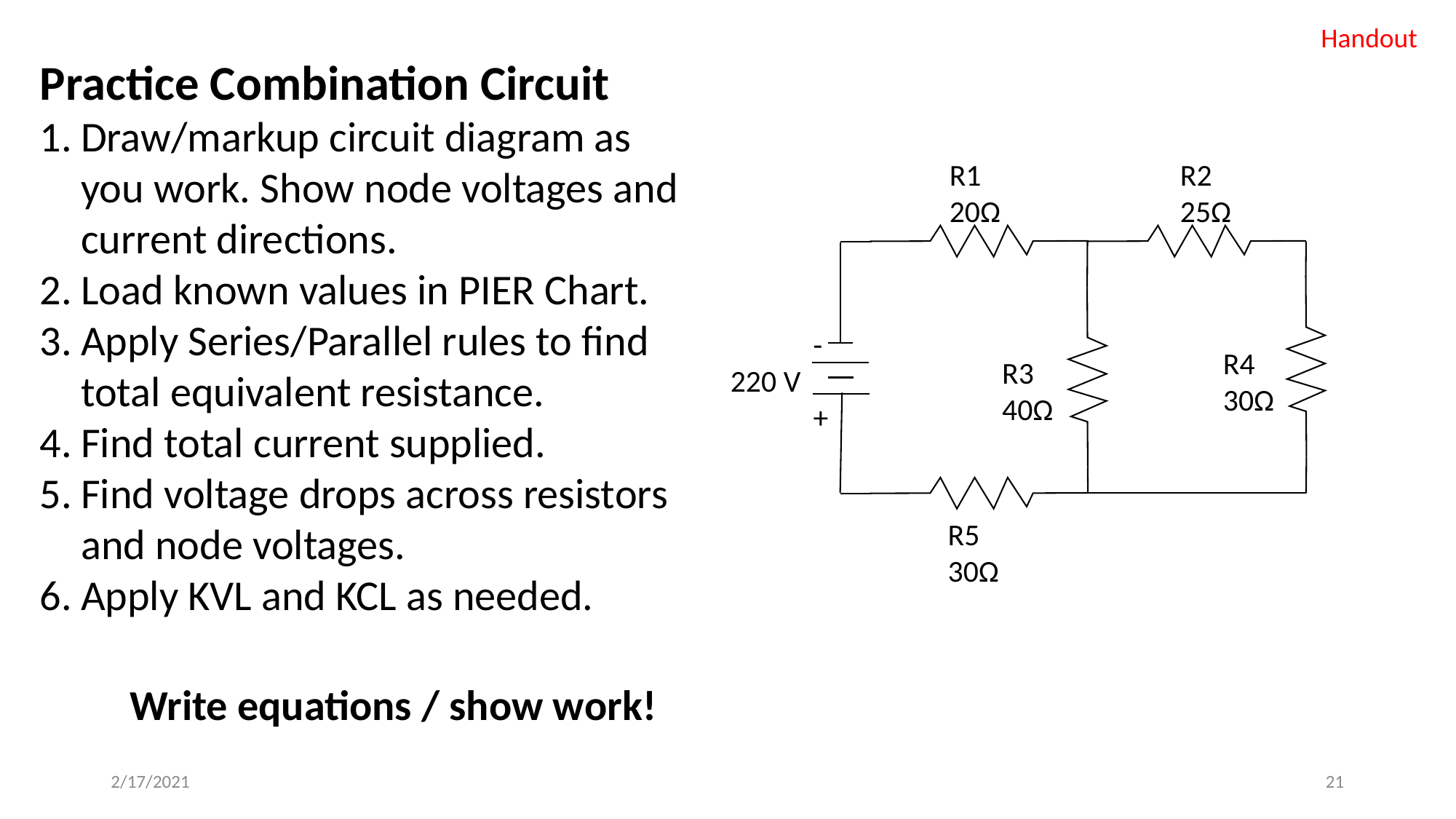

Handout
Practice Combination Circuit
Draw/markup circuit diagram as you work. Show node voltages and  current directions.
Load known values in PIER Chart.
Apply Series/Parallel rules to find total equivalent resistance.
Find total current supplied.
Find voltage drops across resistors and node voltages.
Apply KVL and KCL as needed.
R1
20Ω
R2
25Ω

            -
220 V
            +
R4
30Ω
R3
40Ω
R5
30Ω
Write equations / show work!
2/17/2021
21